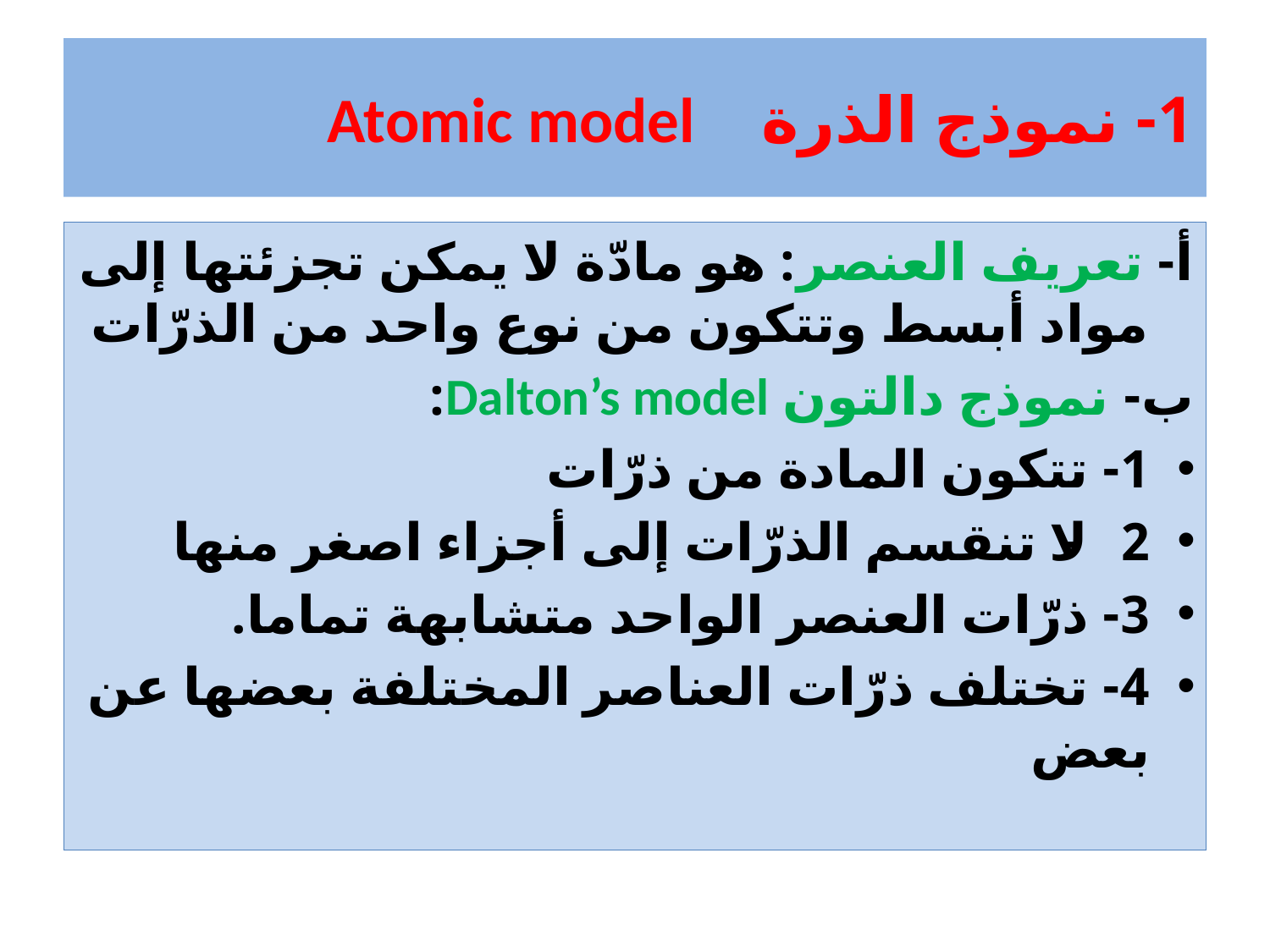

# 1- نموذج الذرة    Atomic model
أ- تعريف العنصر: هو مادّة لا يمكن تجزئتها إلى مواد أبسط وتتكون من نوع واحد من الذرّات
ب- نموذج دالتون Dalton’s model:
1- تتكون المادة من ذرّات
2- لا تنقسم الذرّات إلى أجزاء اصغر منها
3- ذرّات العنصر الواحد متشابهة تماما.
4- تختلف ذرّات العناصر المختلفة بعضها عن بعض